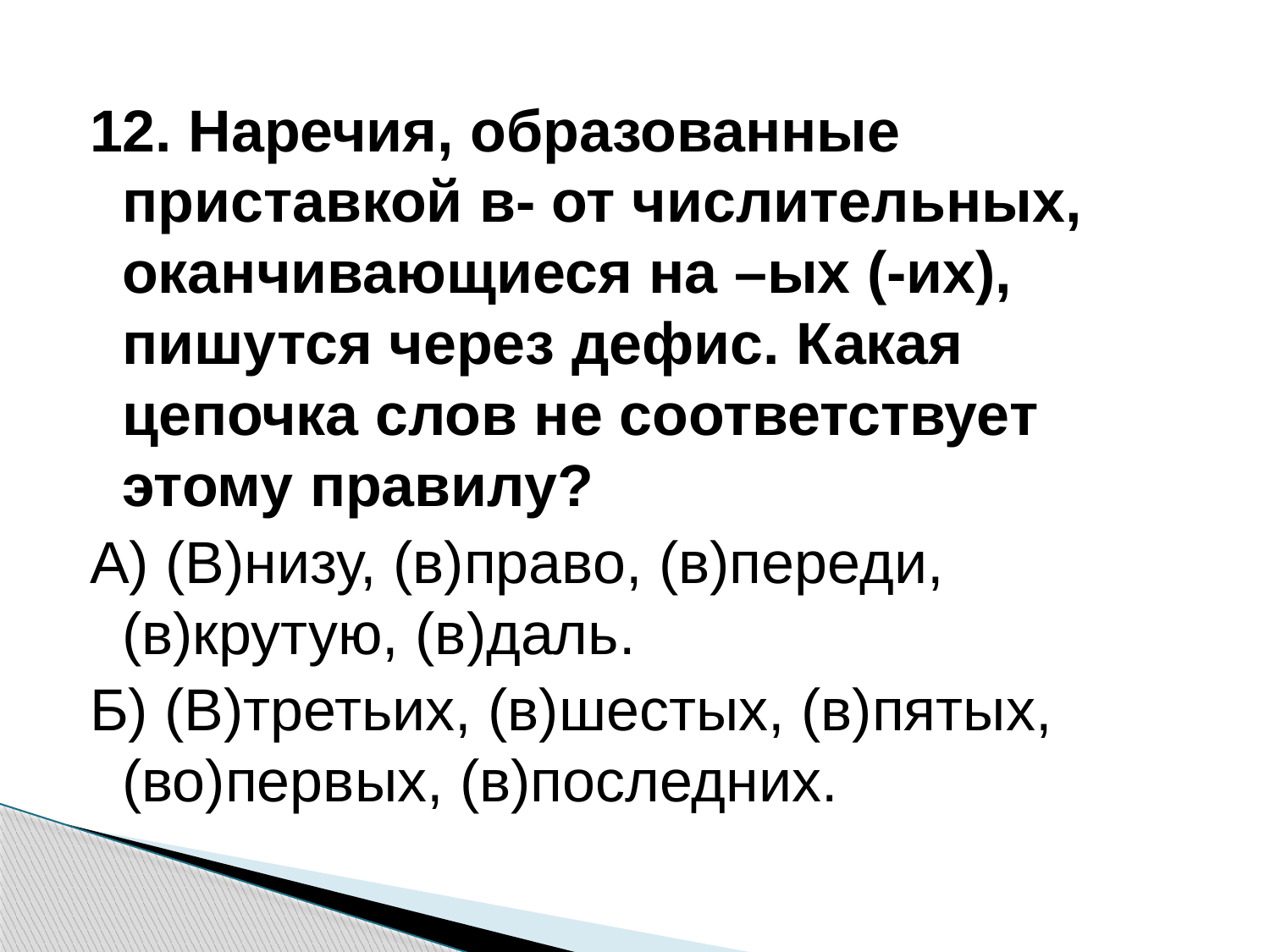

12. Наречия, образованные приставкой в- от числительных, оканчивающиеся на –ых (-их), пишутся через дефис. Какая цепочка слов не соответствует этому правилу?
А) (В)низу, (в)право, (в)переди, (в)крутую, (в)даль.
Б) (В)третьих, (в)шестых, (в)пятых, (во)первых, (в)последних.